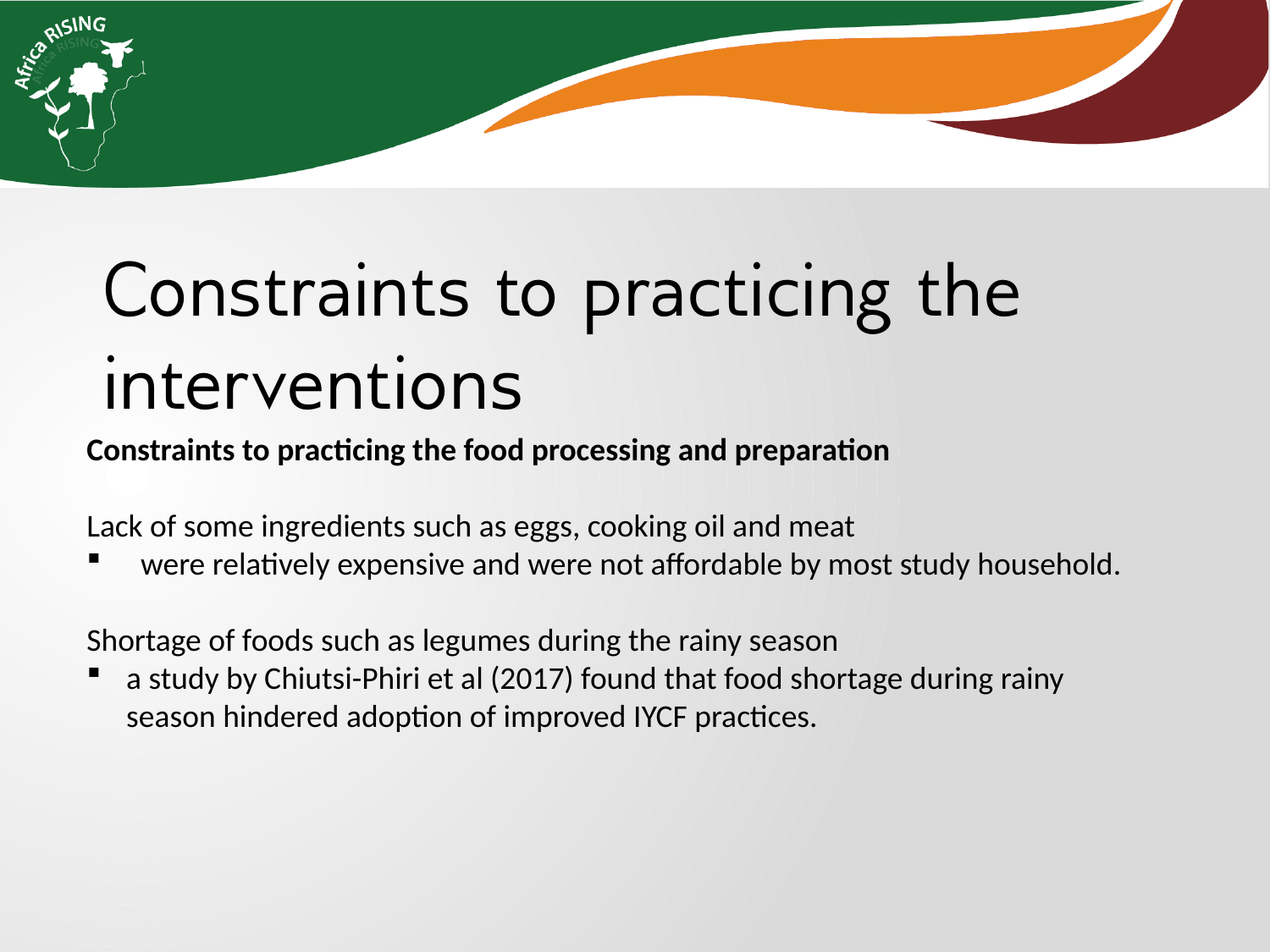

Constraints to practicing the interventions
Constraints to practicing the food processing and preparation

Lack of some ingredients such as eggs, cooking oil and meat
  were relatively expensive and were not affordable by most study household.

Shortage of foods such as legumes during the rainy season
a study by Chiutsi-Phiri et al (2017) found that food shortage during rainy season hindered adoption of improved IYCF practices.